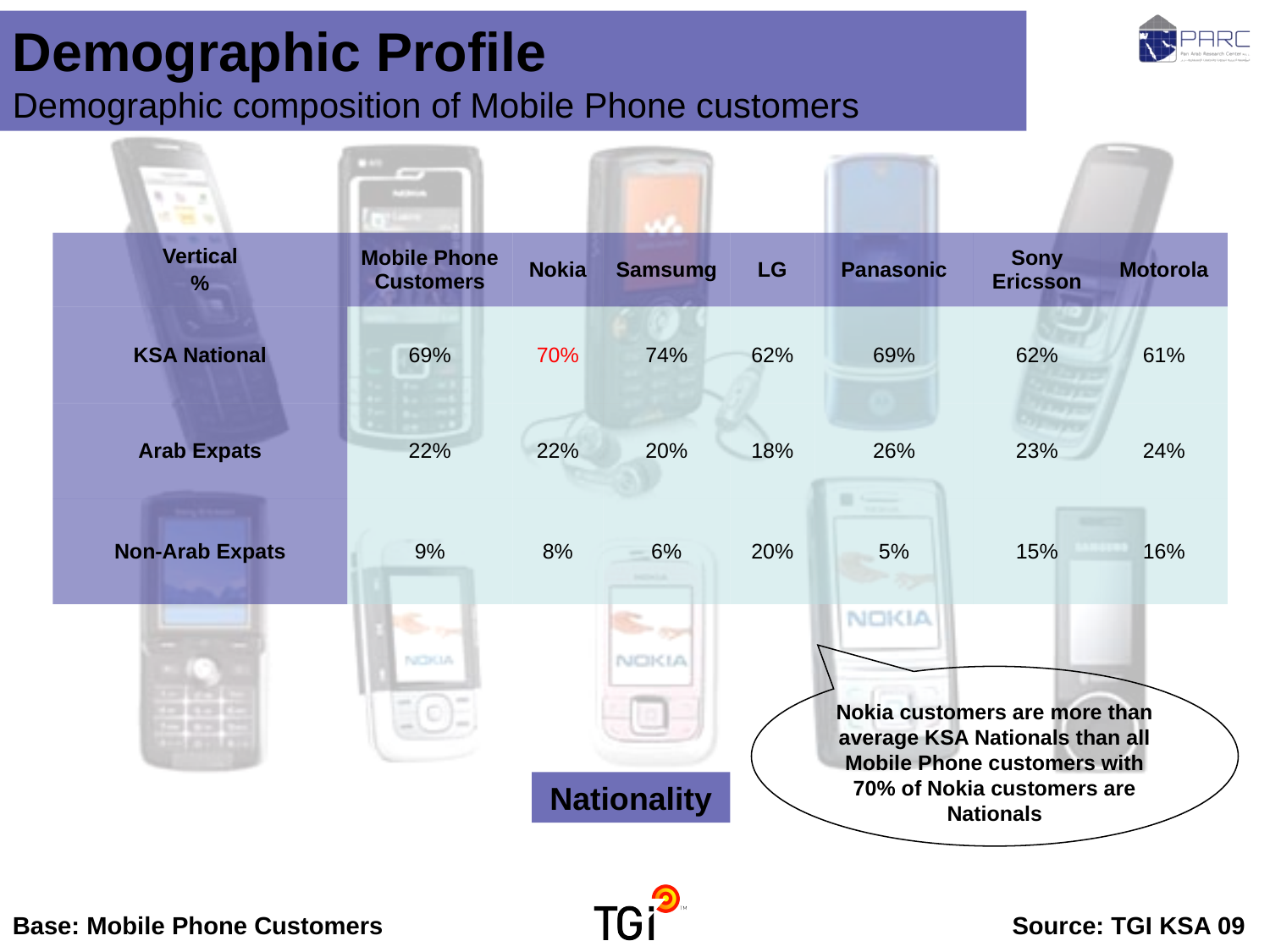

Demographic Profile                                 Demographic composition of Mobile Phone customers
| Vertical % | Mobile Phone Customers | Nokia | Samsumg | LG | Panasonic | Sony Ericsson | Motorola |
| --- | --- | --- | --- | --- | --- | --- | --- |
| KSA National | 69% | 70% | 74% | 62% | 69% | 62% | 61% |
| Arab Expats | 22% | 22% | 20% | 18% | 26% | 23% | 24% |
| Non-Arab Expats | 9% | 8% | 6% | 20% | 5% | 15% | 16% |
Nokia customers are more than average KSA Nationals than all Mobile Phone customers with 70% of Nokia customers are Nationals
Nationality
Base: Mobile Phone Customers	Source: TGI KSA 09